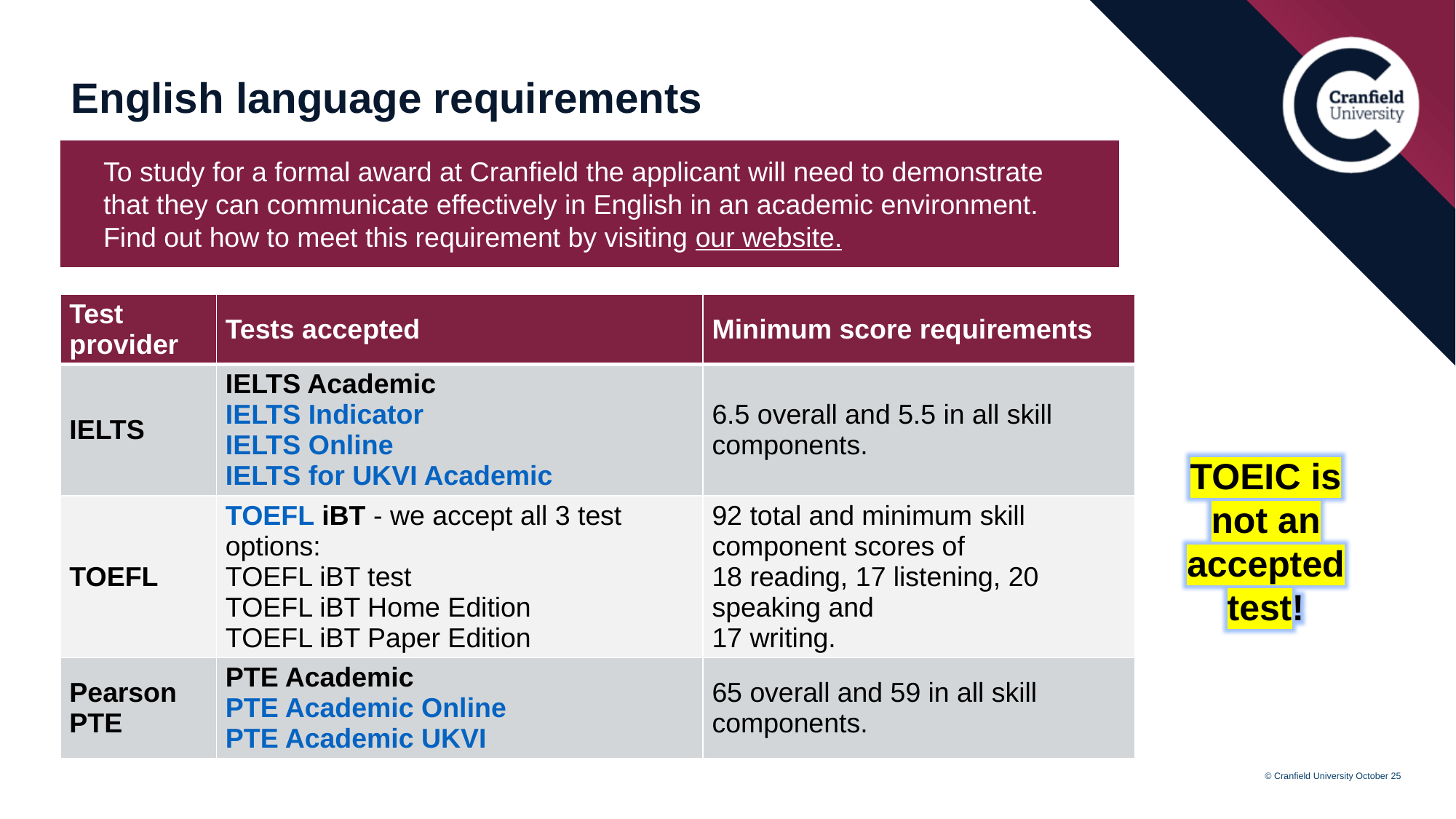

# English language requirements
To study for a formal award at Cranfield the applicant will need to demonstrate that they can communicate effectively in English in an academic environment. Find out how to meet this requirement by visiting our website.
| Test provider | Tests accepted | Minimum score requirements |
| --- | --- | --- |
| IELTS | IELTS Academic IELTS Indicator IELTS Online IELTS for UKVI Academic | 6.5 overall and 5.5 in all skill components. |
| TOEFL | TOEFL iBT - we accept all 3 test options: TOEFL iBT test TOEFL iBT Home Edition TOEFL iBT Paper Edition | 92 total and minimum skill component scores of 18 reading, 17 listening, 20 speaking and 17 writing. |
| Pearson PTE | PTE Academic PTE Academic Online PTE Academic UKVI | 65 overall and 59 in all skill components. |
TOEIC is not an accepted test!